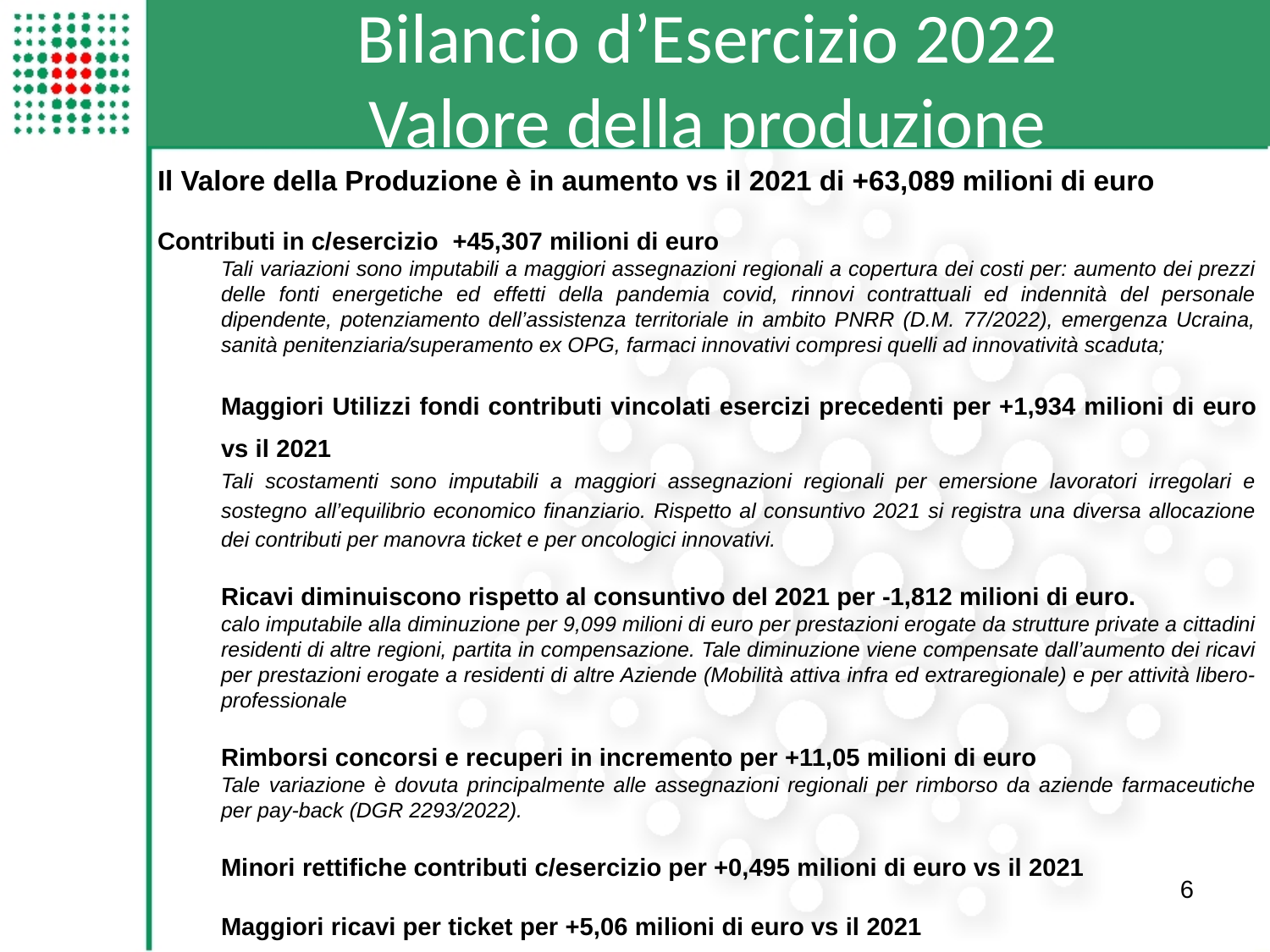

Bilancio d’Esercizio 2022
Valore della produzione
Il Valore della Produzione è in aumento vs il 2021 di +63,089 milioni di euro

Contributi in c/esercizio  +45,307 milioni di euro
Tali variazioni sono imputabili a maggiori assegnazioni regionali a copertura dei costi per: aumento dei prezzi delle fonti energetiche ed effetti della pandemia covid, rinnovi contrattuali ed indennità del personale dipendente, potenziamento dell’assistenza territoriale in ambito PNRR (D.M. 77/2022), emergenza Ucraina, sanità penitenziaria/superamento ex OPG, farmaci innovativi compresi quelli ad innovatività scaduta;

Maggiori Utilizzi fondi contributi vincolati esercizi precedenti per +1,934 milioni di euro vs il 2021
Tali scostamenti sono imputabili a maggiori assegnazioni regionali per emersione lavoratori irregolari e sostegno all’equilibrio economico finanziario. Rispetto al consuntivo 2021 si registra una diversa allocazione dei contributi per manovra ticket e per oncologici innovativi.

Ricavi diminuiscono rispetto al consuntivo del 2021 per -1,812 milioni di euro.
calo imputabile alla diminuzione per 9,099 milioni di euro per prestazioni erogate da strutture private a cittadini residenti di altre regioni, partita in compensazione. Tale diminuzione viene compensate dall’aumento dei ricavi per prestazioni erogate a residenti di altre Aziende (Mobilità attiva infra ed extraregionale) e per attività libero-professionale

Rimborsi concorsi e recuperi in incremento per +11,05 milioni di euro
Tale variazione è dovuta principalmente alle assegnazioni regionali per rimborso da aziende farmaceutiche per pay-back (DGR 2293/2022).

Minori rettifiche contributi c/esercizio per +0,495 milioni di euro vs il 2021

Maggiori ricavi per ticket per +5,06 milioni di euro vs il 2021

6